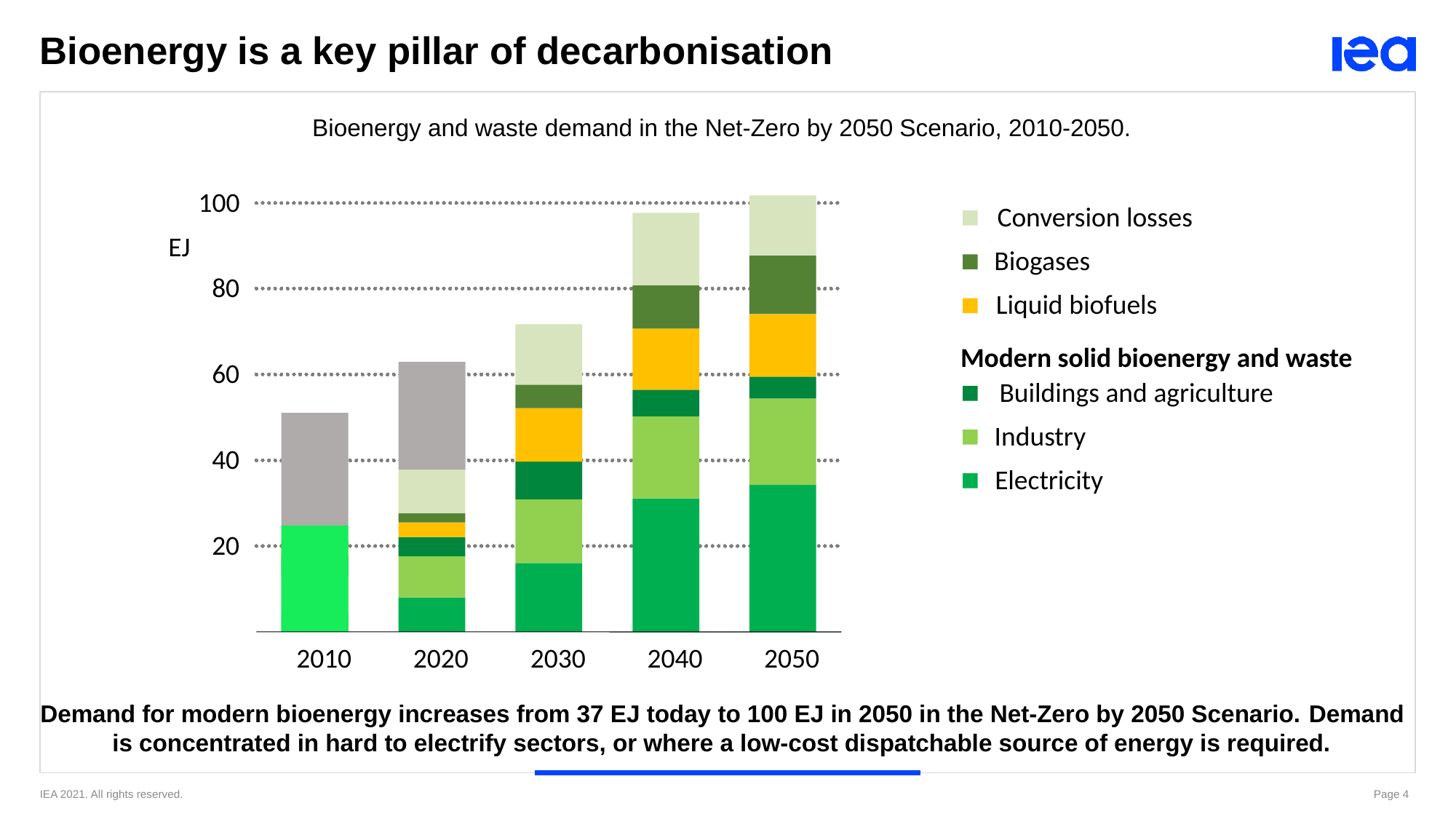

Bioenergy is a key pillar of decarbonisation
Bioenergy and waste demand in the Net-Zero by 2050 Scenario, 2010-2050.
 100

Conversion losses

Biogases

Liquid biofuels

Modern solid bioenergy and waste
Buildings and agriculture

Industry

Electricity

EJ

 80

 60

 40

 20

2010
2020
2030
2040
2050
Demand for modern bioenergy increases from 37 EJ today to 100 EJ in 2050 in the Net-Zero by 2050 Scenario. Demand is concentrated in hard to electrify sectors, or where a low-cost dispatchable source of energy is required.